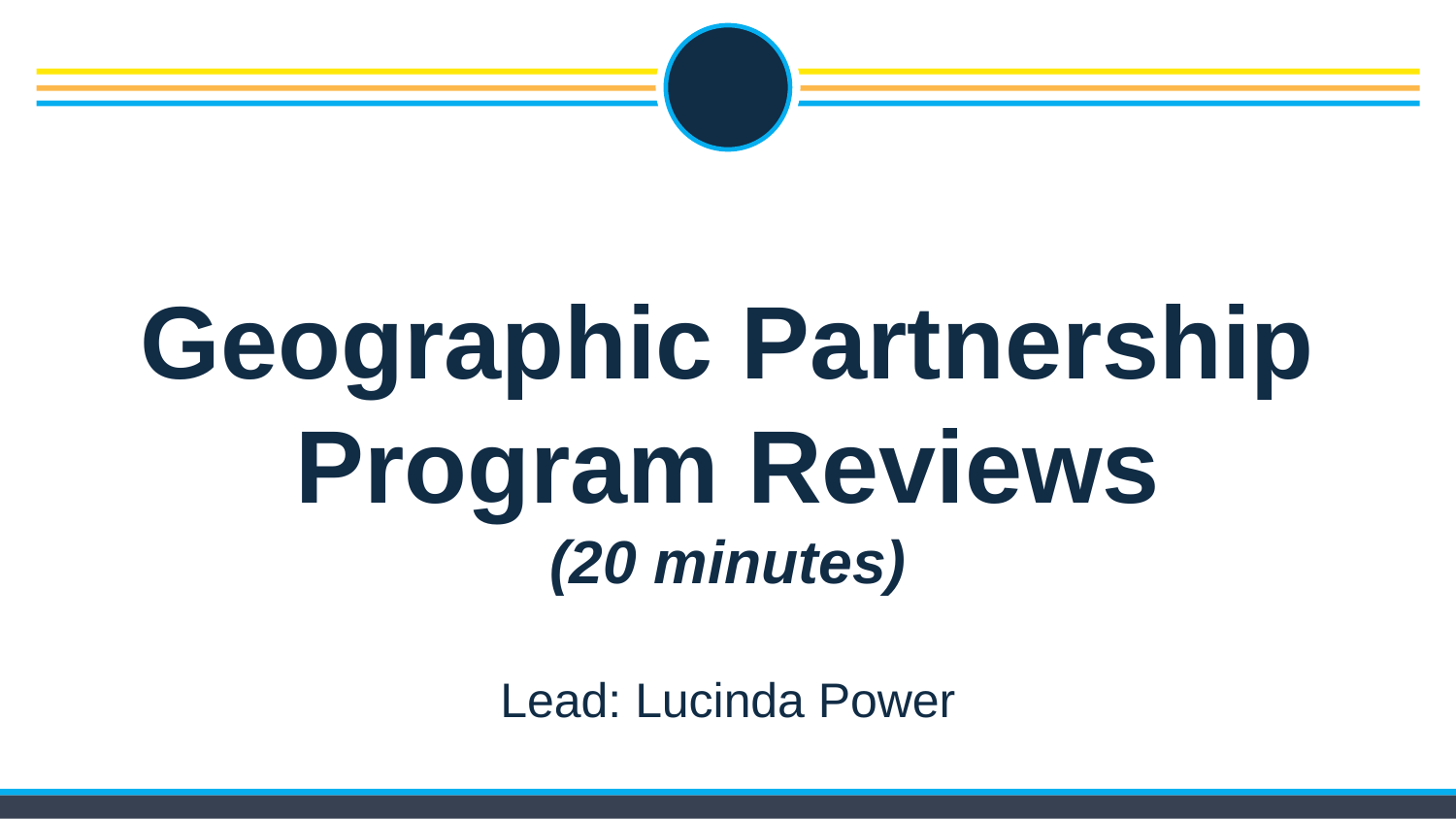

# Geographic Partnership Program Reviews (20 minutes) Lead: Lucinda Power